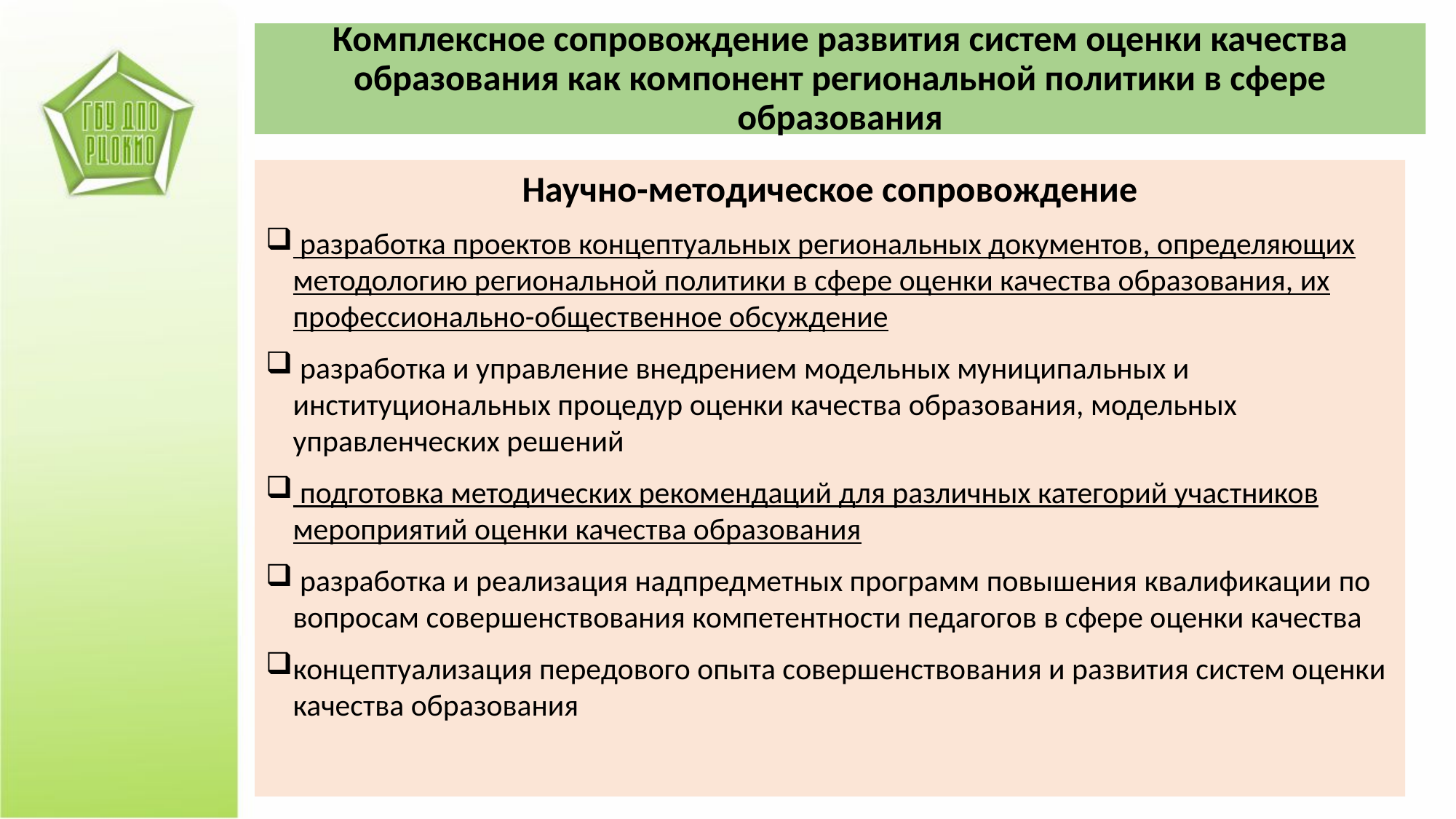

# Комплексное сопровождение развития систем оценки качества образования как компонент региональной политики в сфере образования
Научно-методическое сопровождение
 разработка проектов концептуальных региональных документов, определяющих методологию региональной политики в сфере оценки качества образования, их профессионально-общественное обсуждение
 разработка и управление внедрением модельных муниципальных и институциональных процедур оценки качества образования, модельных управленческих решений
 подготовка методических рекомендаций для различных категорий участников мероприятий оценки качества образования
 разработка и реализация надпредметных программ повышения квалификации по вопросам совершенствования компетентности педагогов в сфере оценки качества
концептуализация передового опыта совершенствования и развития систем оценки качества образования